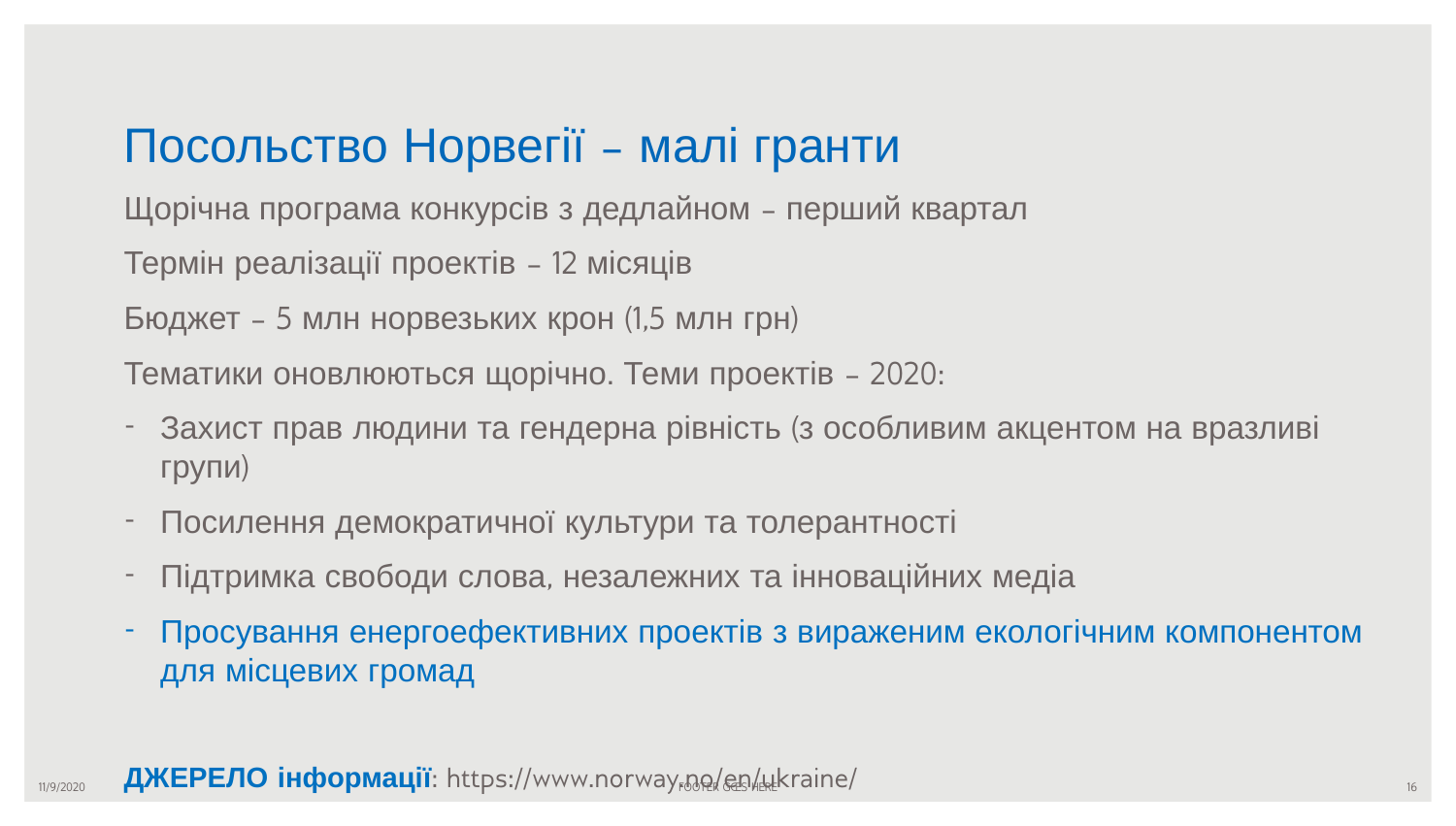

# Посольство Норвегії – малі гранти
Щорічна програма конкурсів з дедлайном – перший квартал
Термін реалізації проектів – 12 місяців
Бюджет – 5 млн норвезьких крон (1,5 млн грн)
Тематики оновлюються щорічно. Теми проектів – 2020:
Захист прав людини та гендерна рівність (з особливим акцентом на вразливі групи)
Посилення демократичної культури та толерантності
Підтримка свободи слова, незалежних та інноваційних медіа
Просування енергоефективних проектів з вираженим екологічним компонентом для місцевих громад

ДЖЕРЕЛО інформації: https://www.norway.no/en/ukraine/
11/9/2020
FOOTER GOES HERE
16